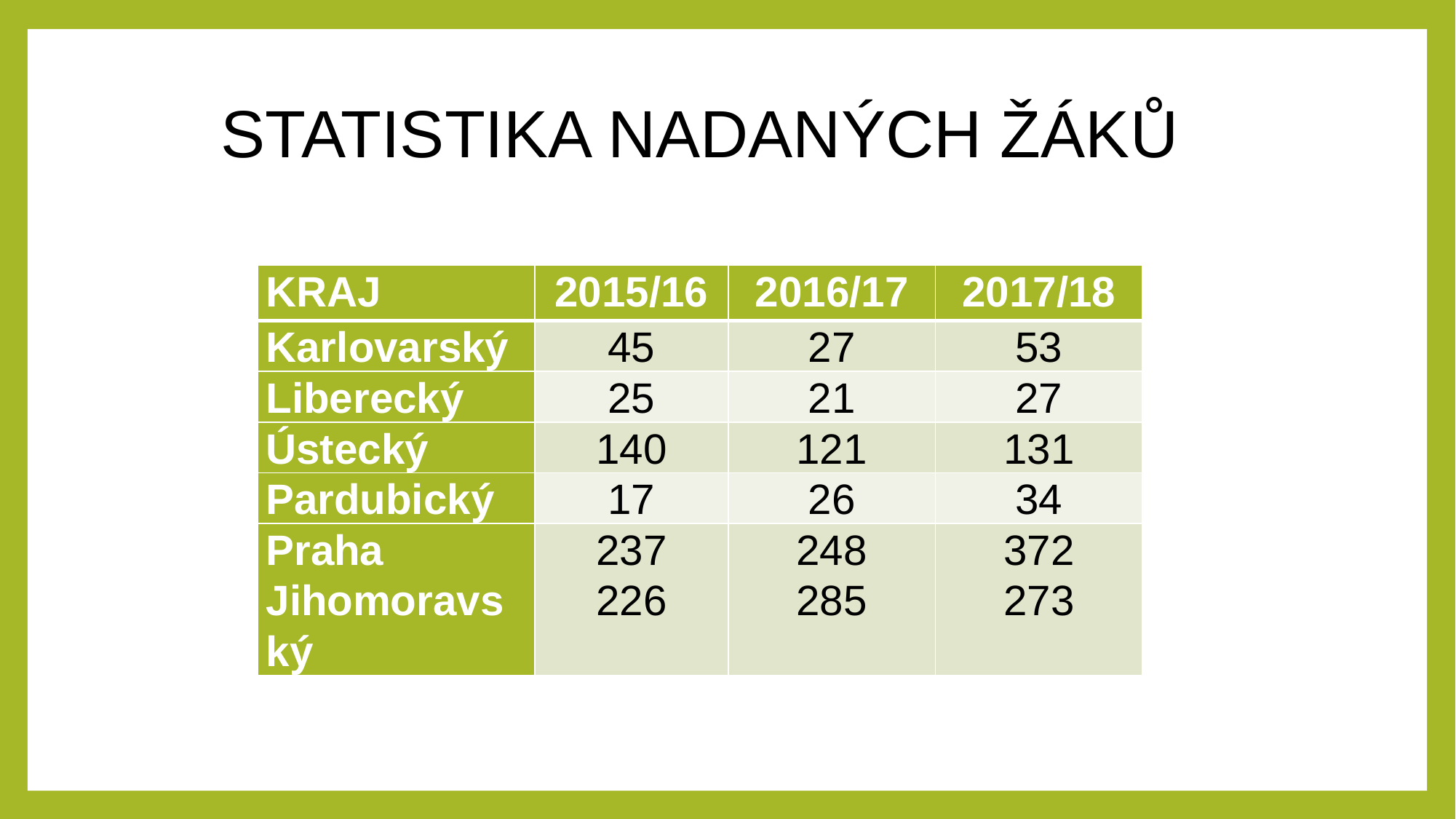

# STATISTIKA NADANÝCH ŽÁKŮ
| KRAJ | 2015/16 | 2016/17 | 2017/18 |
| --- | --- | --- | --- |
| Karlovarský | 45 | 27 | 53 |
| Liberecký | 25 | 21 | 27 |
| Ústecký | 140 | 121 | 131 |
| Pardubický | 17 | 26 | 34 |
| Praha Jihomoravský | 237 226 | 248 285 | 372 273 |